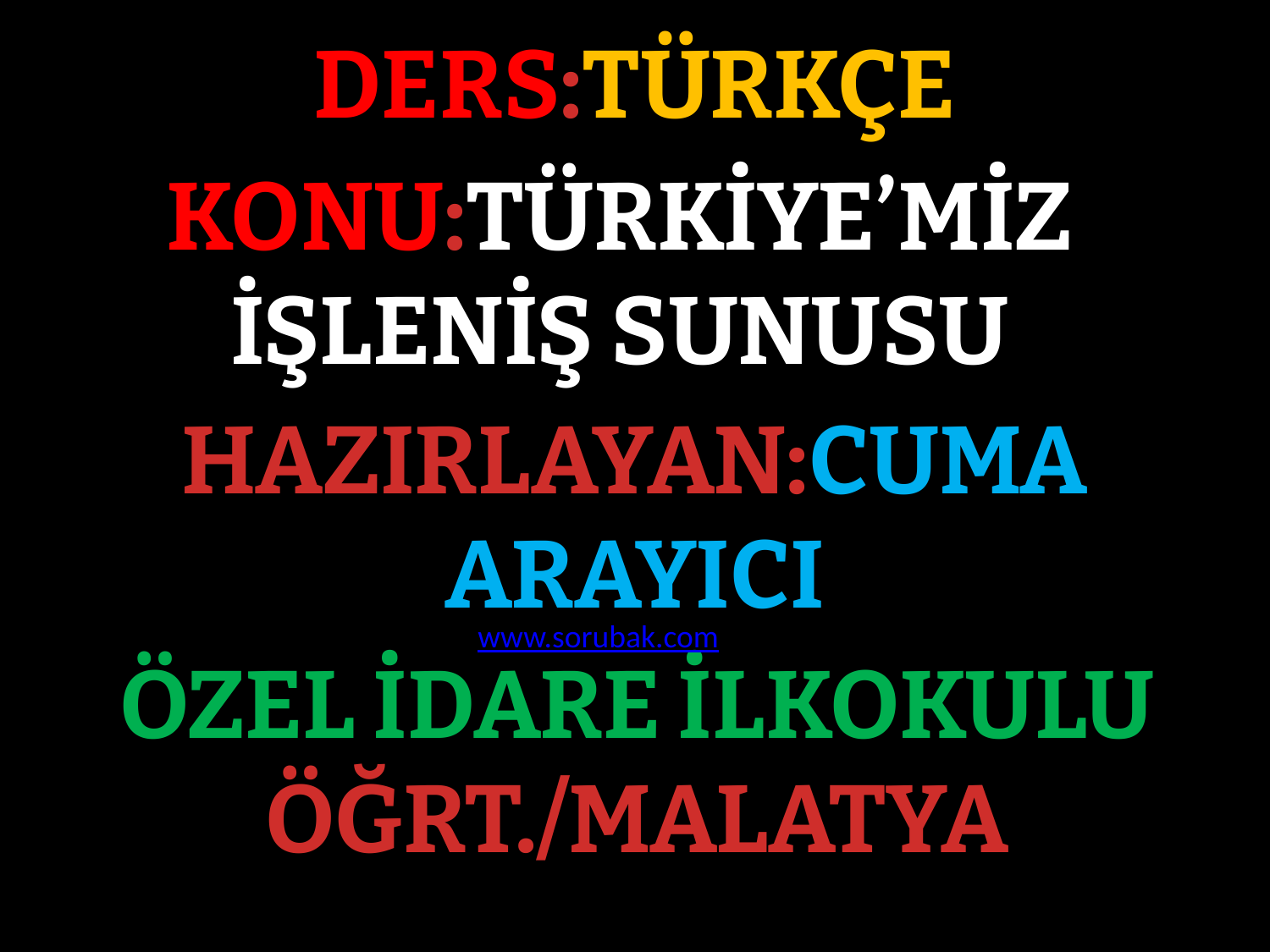

DERS:TÜRKÇE
KONU:TÜRKİYE’MİZ İŞLENİŞ SUNUSU
HAZIRLAYAN:CUMA ARAYICI
www.sorubak.com
ÖZEL İDARE İLKOKULU ÖĞRT./MALATYA